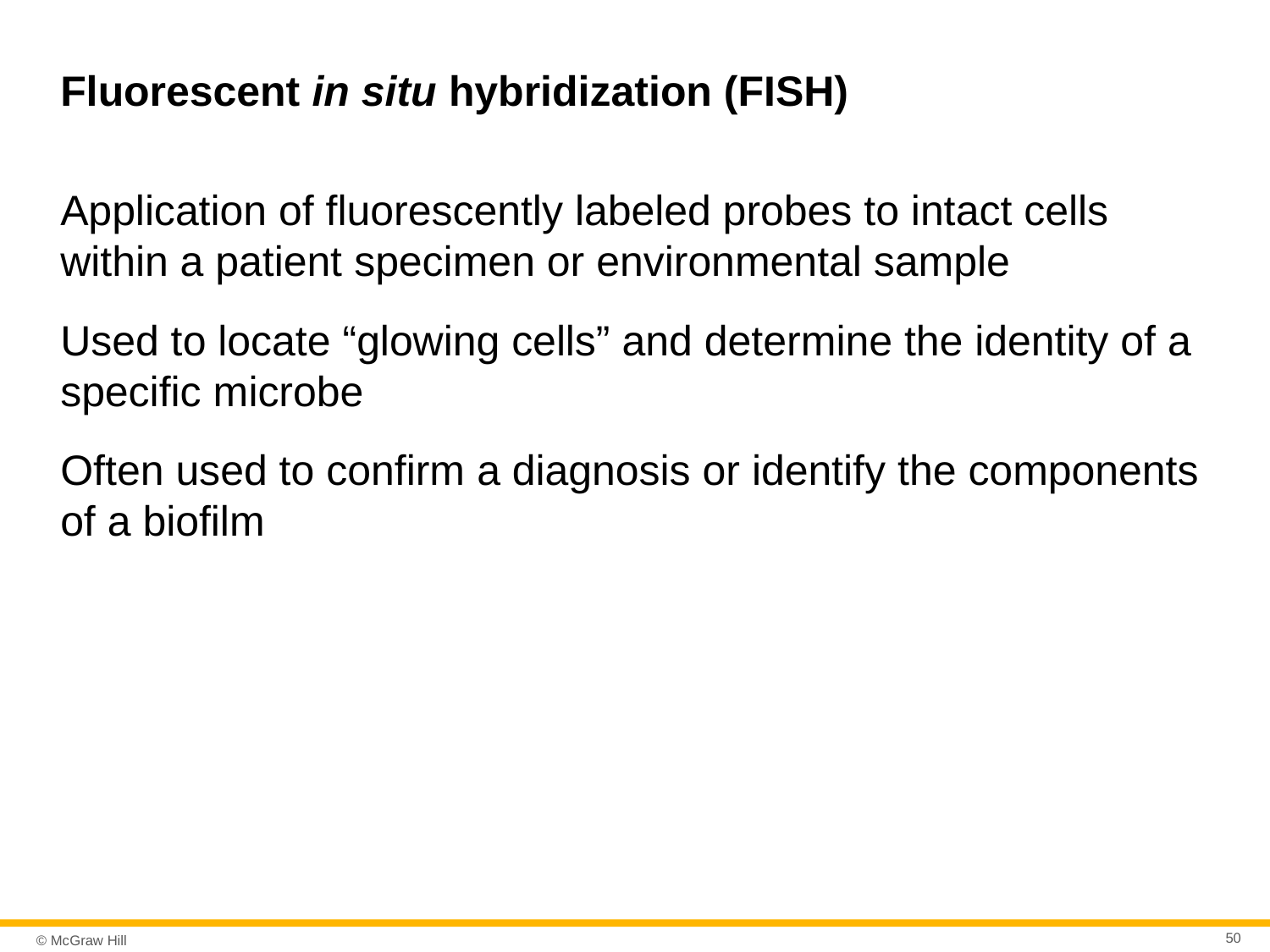

# Fluorescent in situ hybridization (FISH)
Application of fluorescently labeled probes to intact cells within a patient specimen or environmental sample
Used to locate “glowing cells” and determine the identity of a specific microbe
Often used to confirm a diagnosis or identify the components of a biofilm